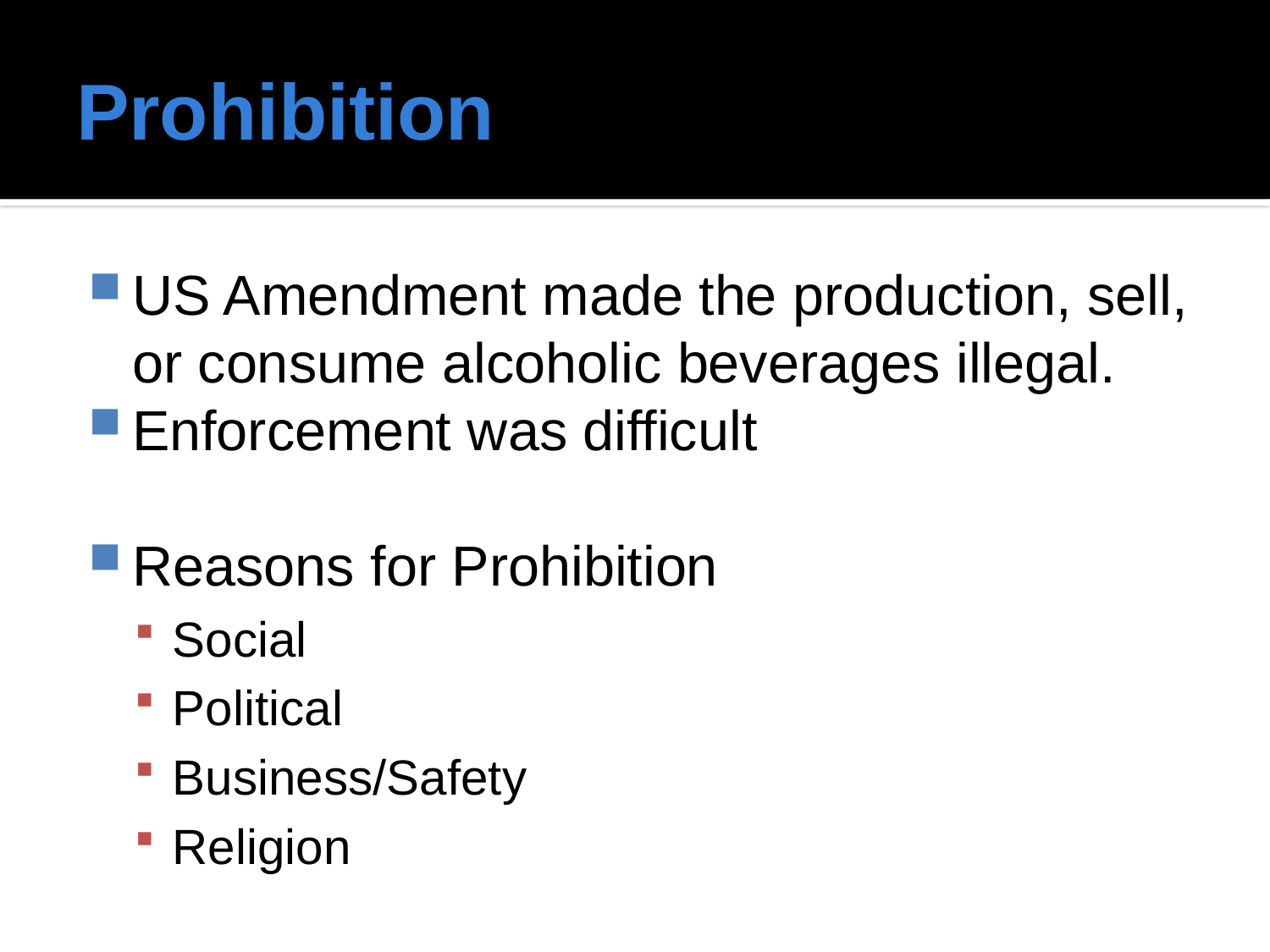

# Prohibition
US Amendment made the production, sell, or consume alcoholic beverages illegal.
Enforcement was difficult

Reasons for Prohibition
Social
Political
Business/Safety
Religion